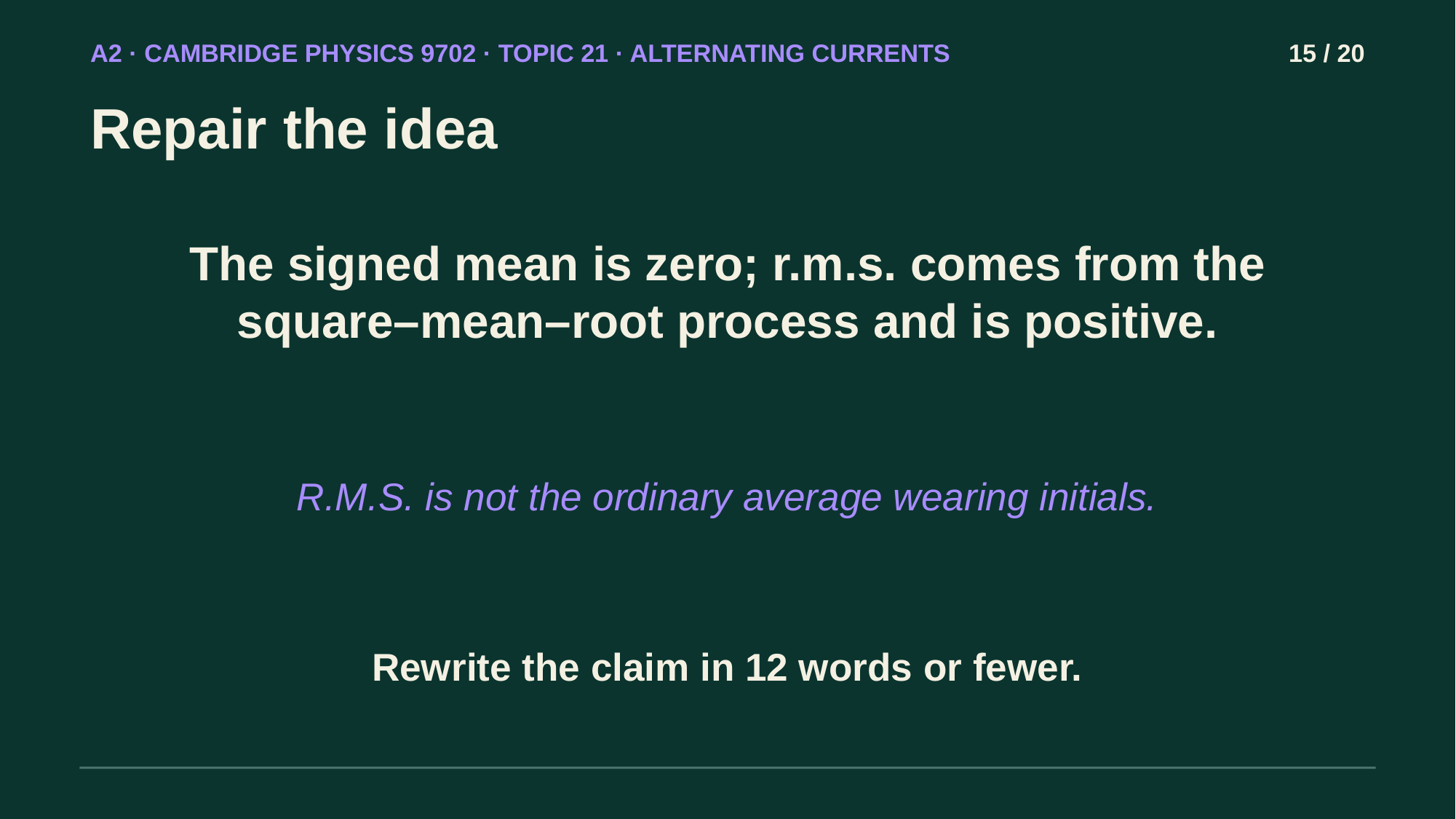

A2 · CAMBRIDGE PHYSICS 9702 · TOPIC 21 · ALTERNATING CURRENTS
15 / 20
Repair the idea
The signed mean is zero; r.m.s. comes from the square–mean–root process and is positive.
R.M.S. is not the ordinary average wearing initials.
Rewrite the claim in 12 words or fewer.